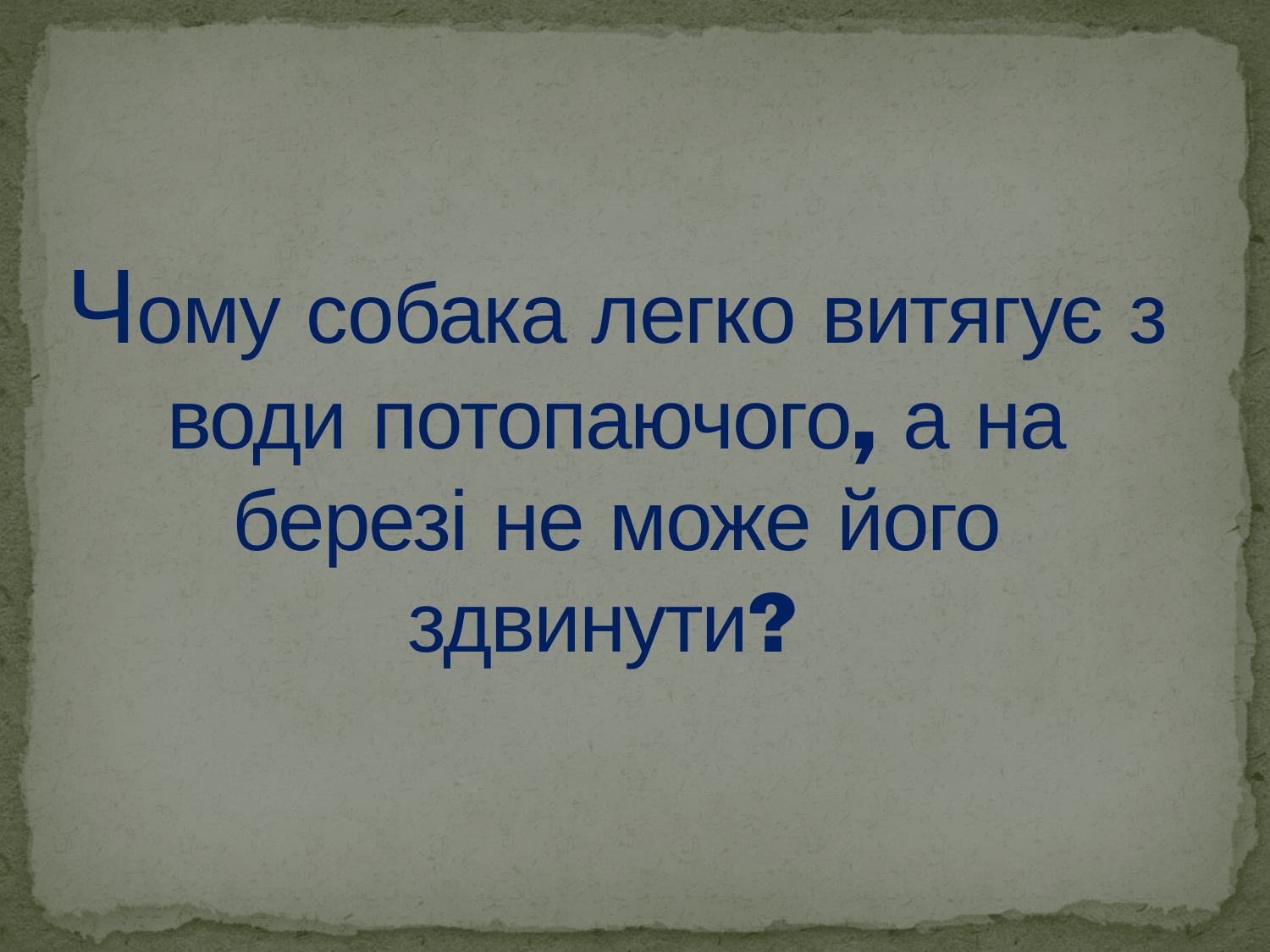

# Чому собака легко витягує з води потопаючого, а на березі не може його здвинути?